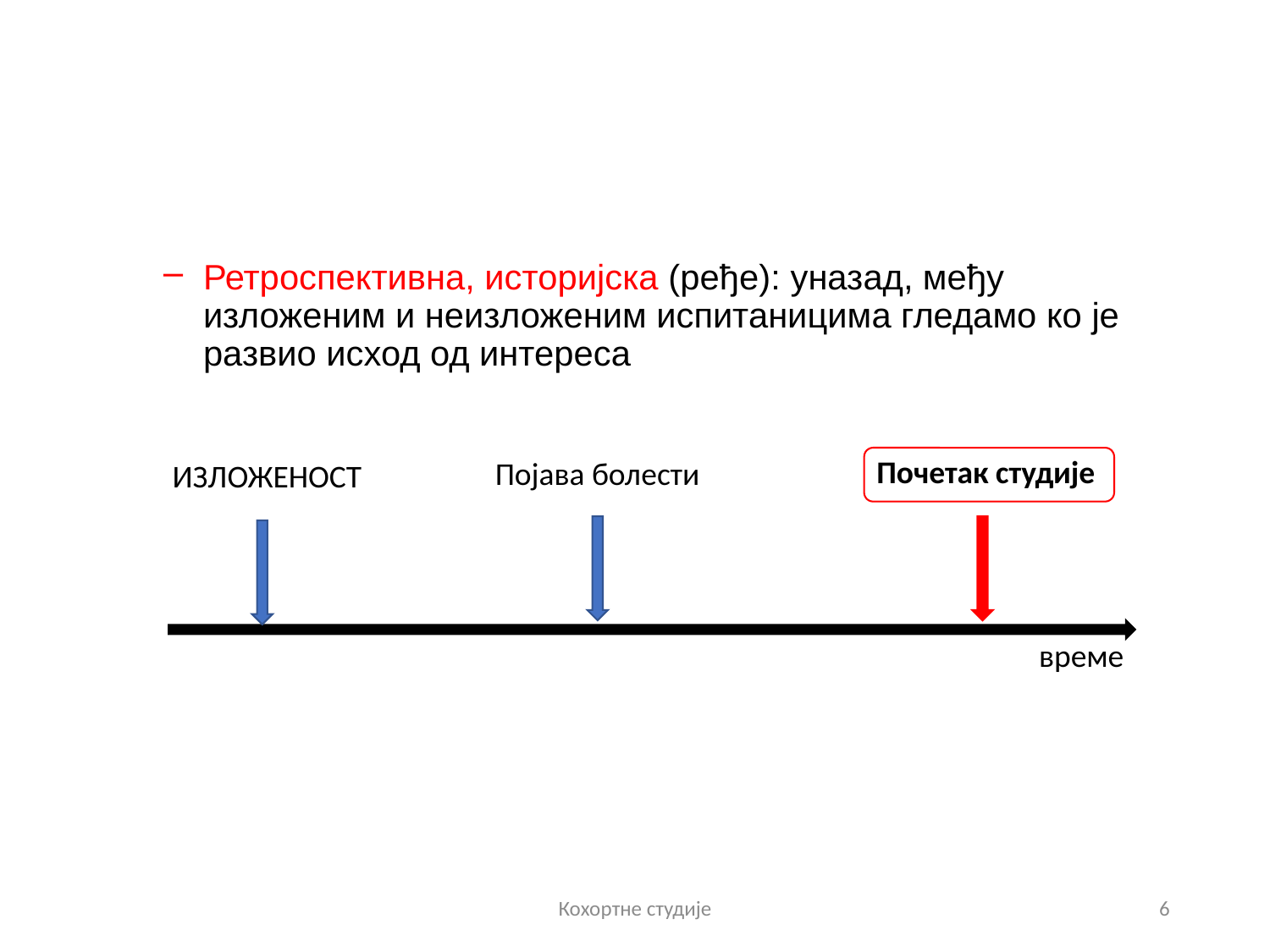

#
Ретроспективна, историјска (ређе): уназад, међу изложеним и неизложеним испитаницима гледамо ко је развио исход од интереса

Почетак студије
Појава болести

ИЗЛОЖЕНОСТ

време
Кохортне студије
6